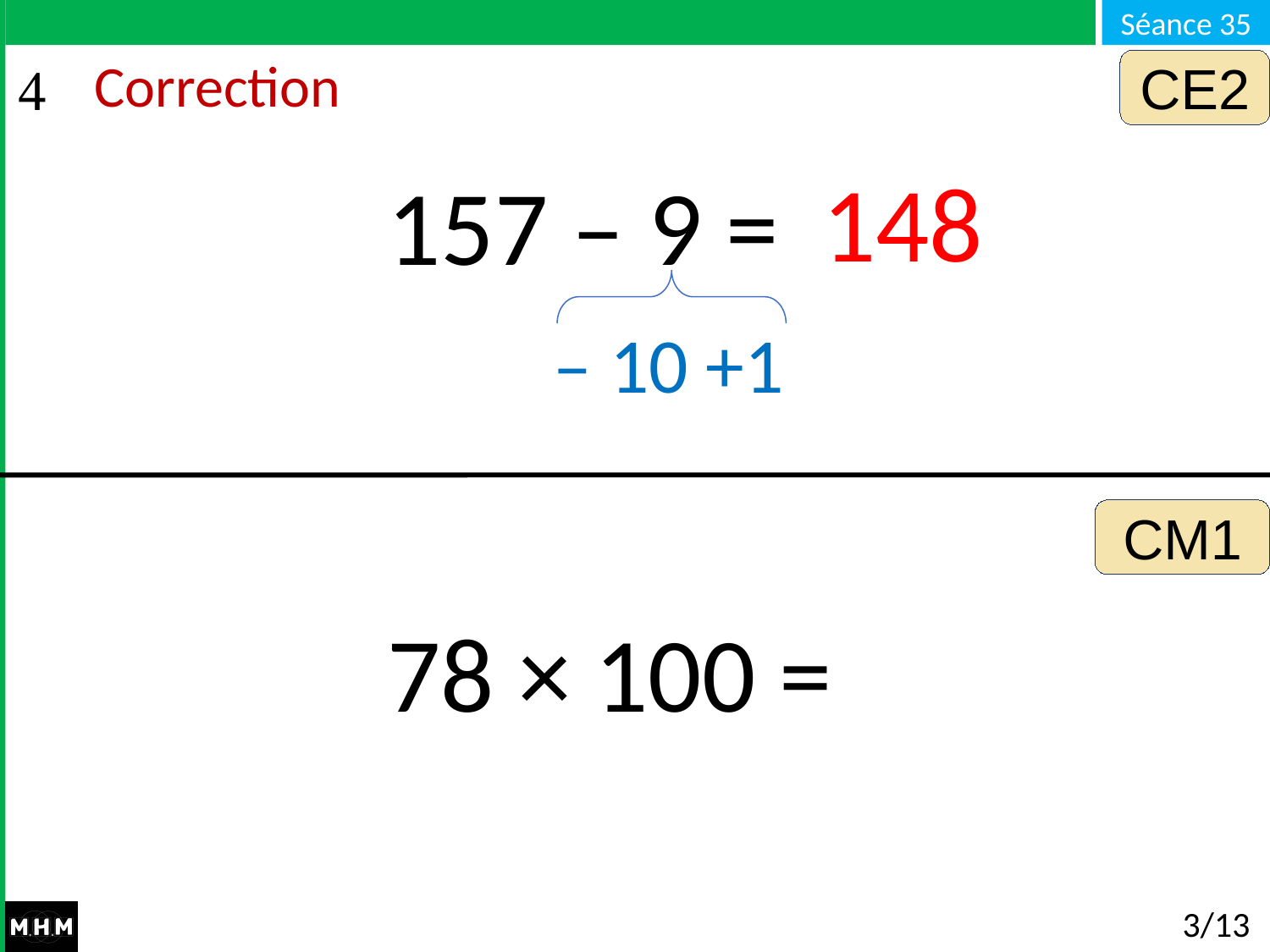

CE2
# Correction
148
157 – 9 =

– 10 +1

CM1
78 × 100 =
3/13